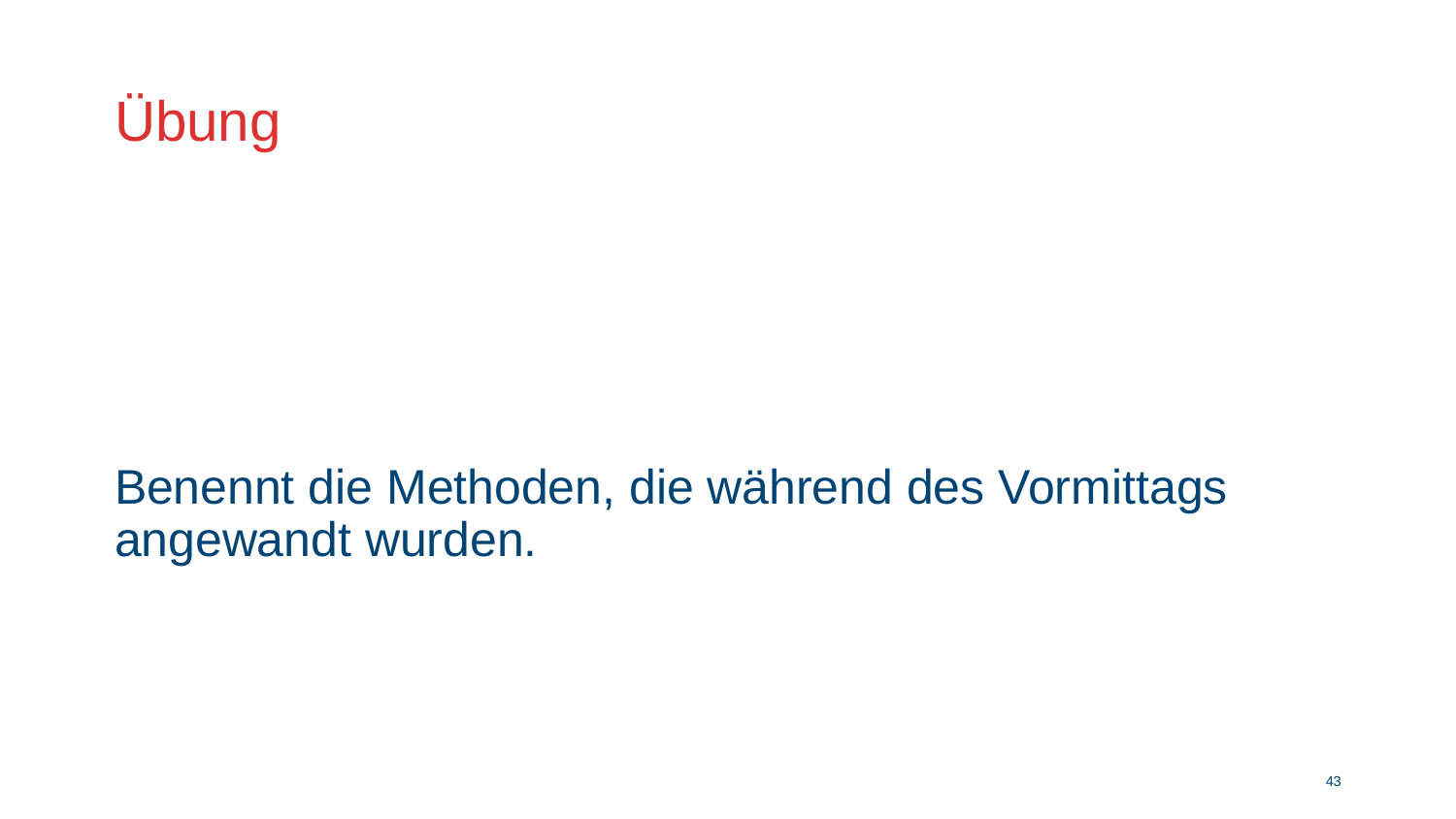

# Übung
Benennt die Methoden, die während des Vormittags angewandt wurden.
43